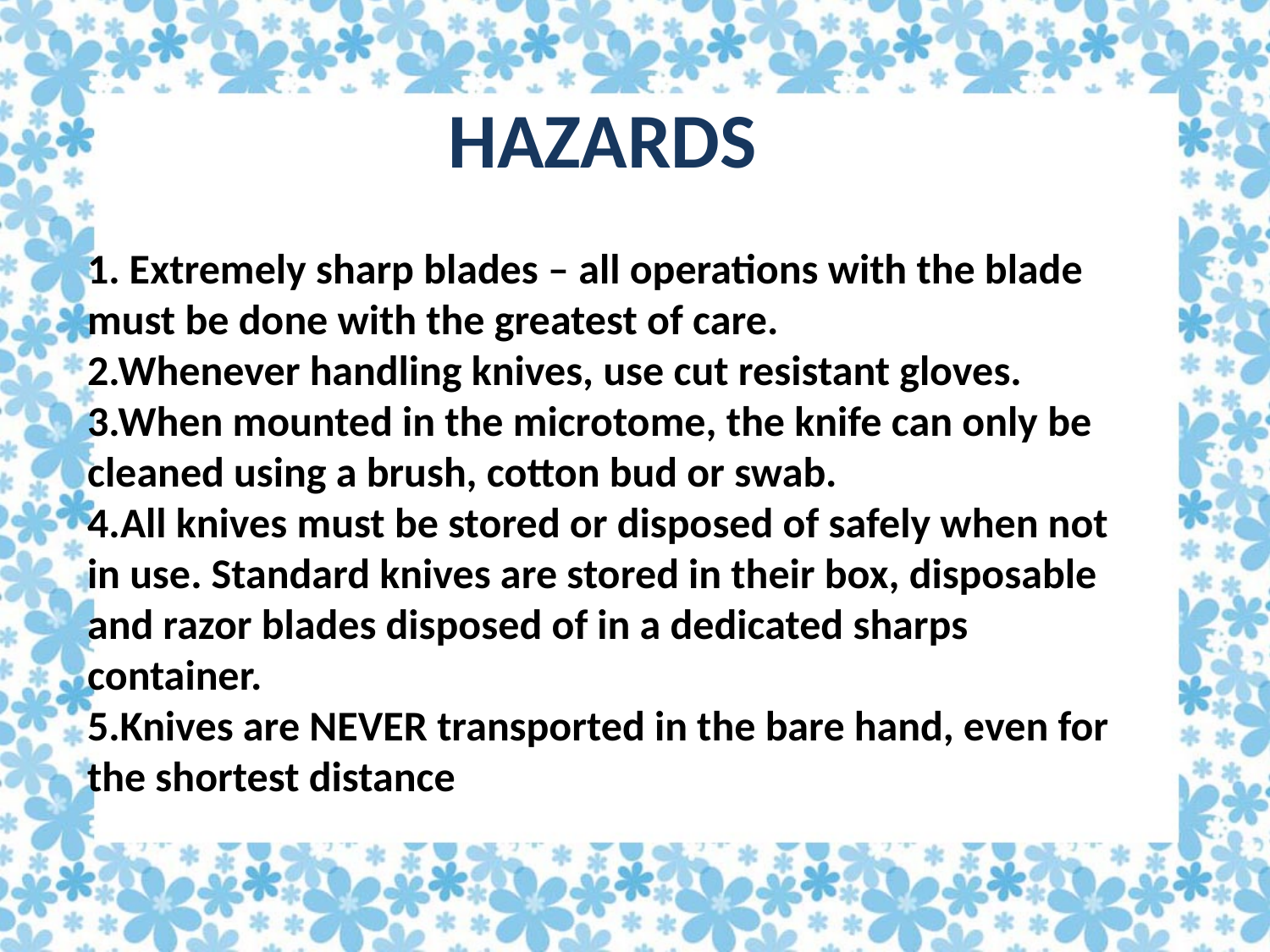

HAZARDS

1. Extremely sharp blades – all operations with the blade must be done with the greatest of care.
2.Whenever handling knives, use cut resistant gloves.
3.When mounted in the microtome, the knife can only be cleaned using a brush, cotton bud or swab.
4.All knives must be stored or disposed of safely when not in use. Standard knives are stored in their box, disposable and razor blades disposed of in a dedicated sharps container.
5.Knives are NEVER transported in the bare hand, even for the shortest distance